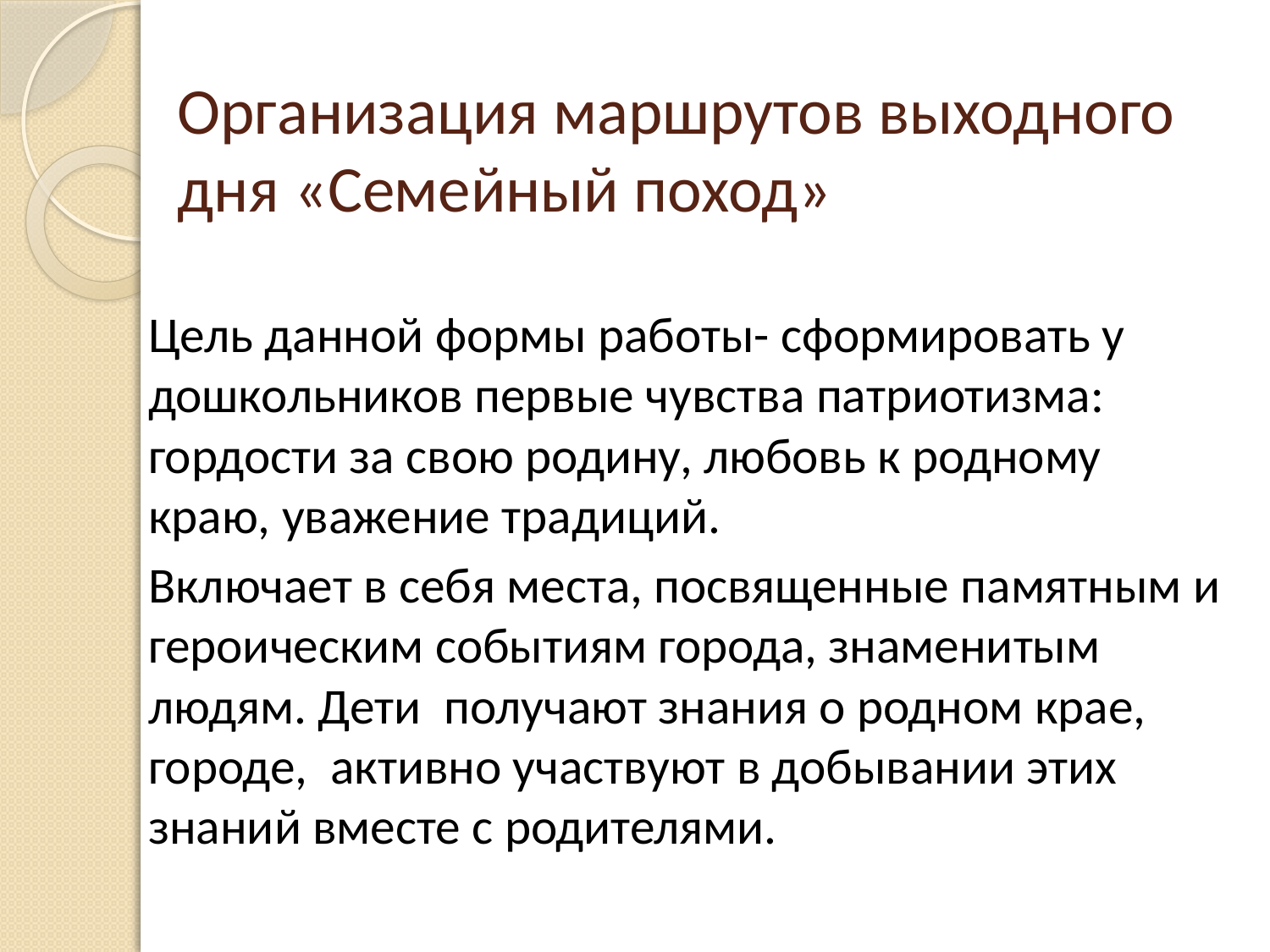

# Организация маршрутов выходного дня «Семейный поход»
Цель данной формы работы- сформировать у дошкольников первые чувства патриотизма: гордости за свою родину, любовь к родному краю, уважение традиций.
Включает в себя места, посвященные памятным и героическим событиям города, знаменитым людям. Дети  получают знания о родном крае, городе,  активно участвуют в добывании этих знаний вместе с родителями.